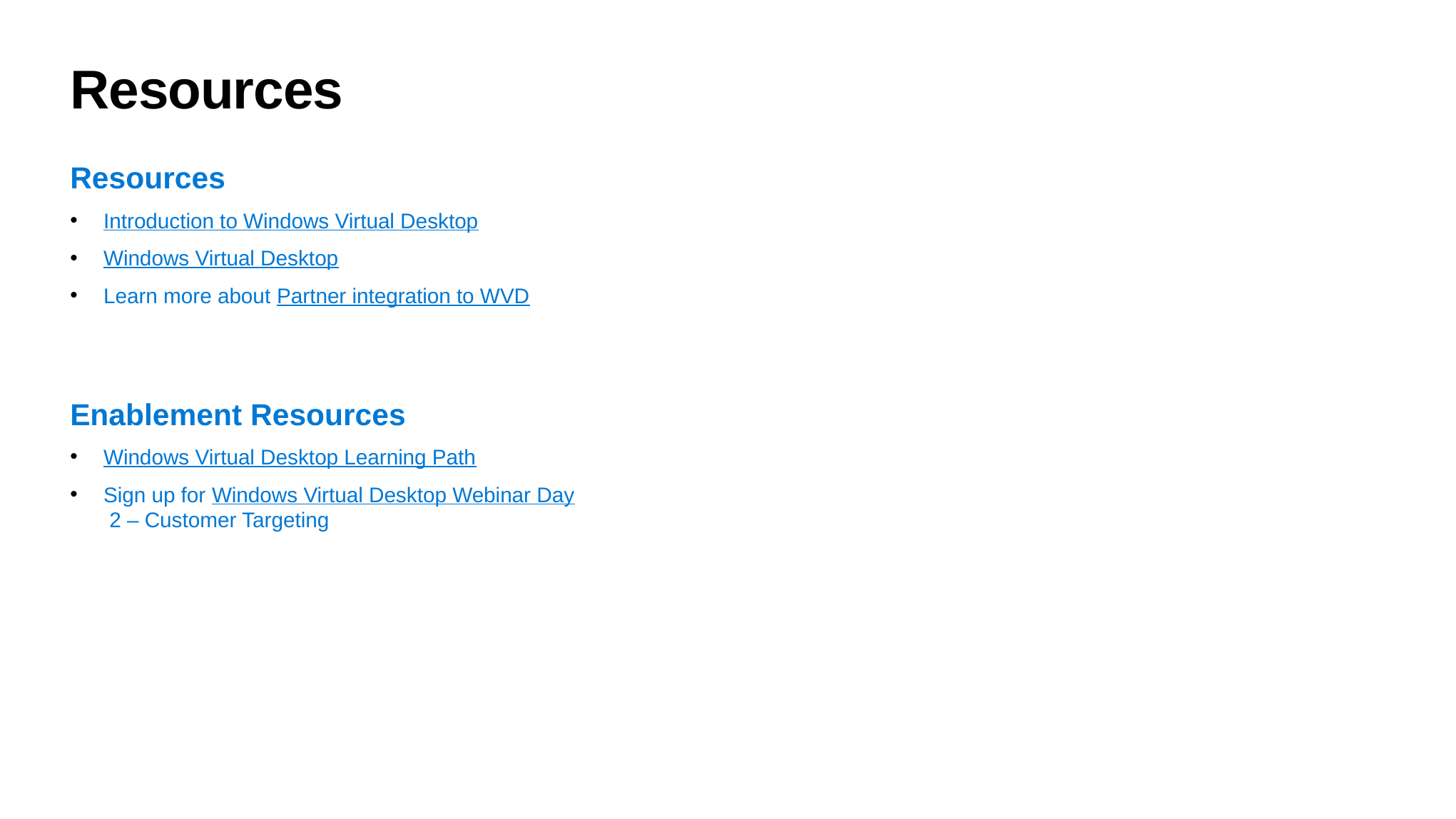

# Resources
Resources
Introduction to Windows Virtual Desktop
Windows Virtual Desktop
Learn more about Partner integration to WVD

Enablement Resources
Windows Virtual Desktop Learning Path
Sign up for Windows Virtual Desktop Webinar Day 2 – Customer Targeting